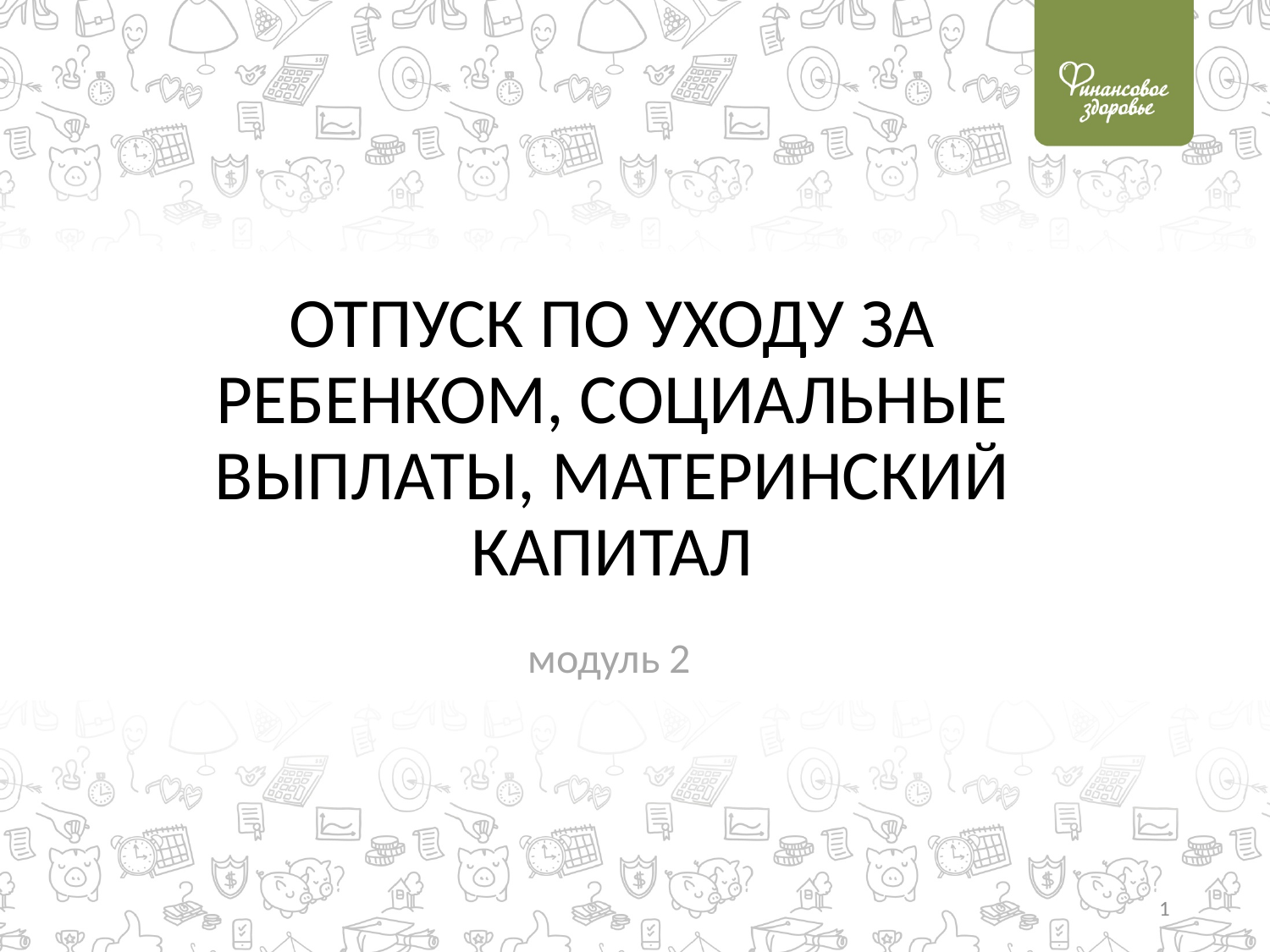

# ОТПУСК ПО УХОДУ ЗА РЕБЕНКОМ, СОЦИАЛЬНЫЕ ВЫПЛАТЫ, МАТЕРИНСКИЙ КАПИТАЛ
модуль 2
1